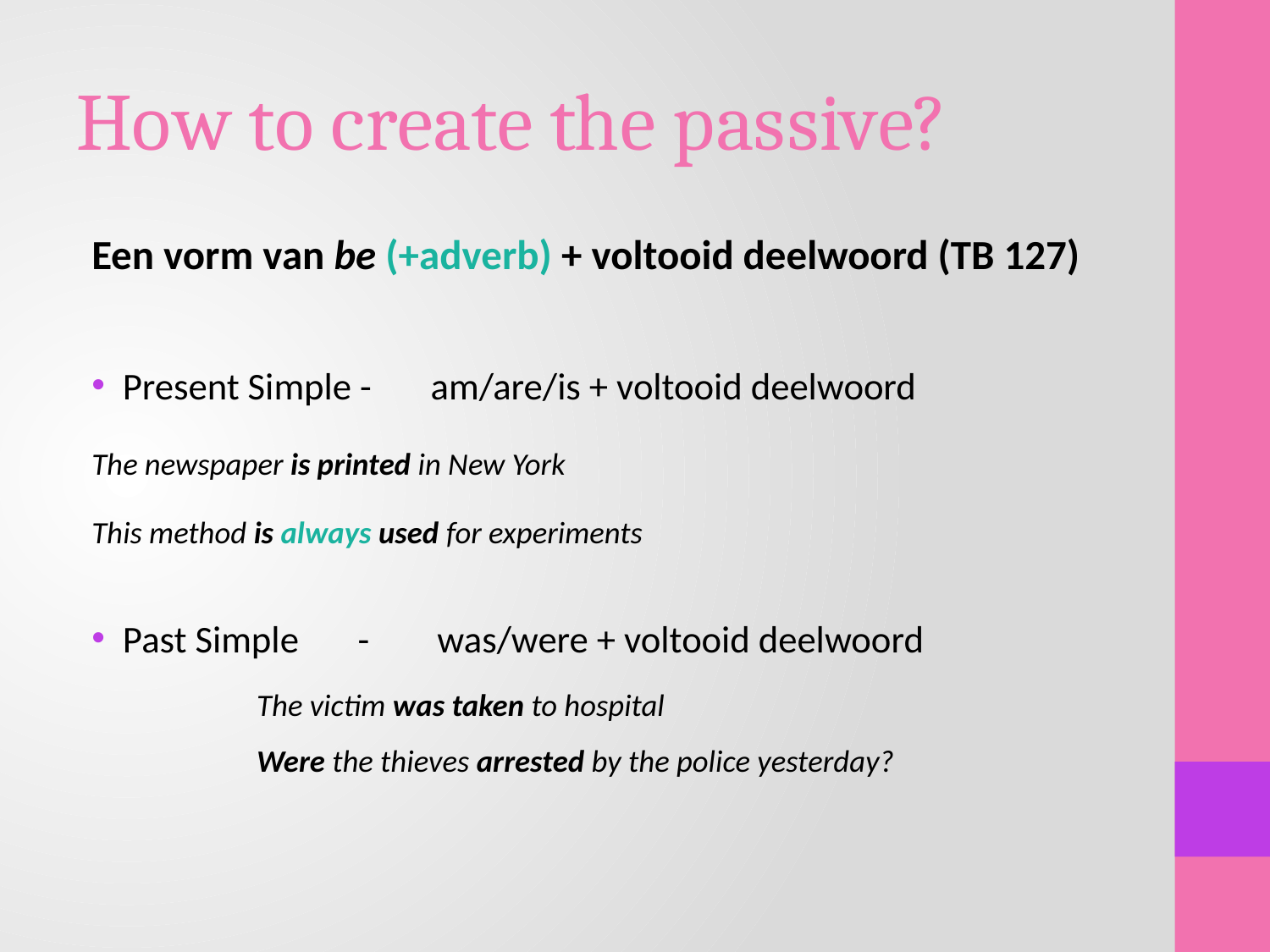

# How to create the passive?
Een vorm van be (+adverb) + voltooid deelwoord (TB 127)

Present Simple -       am/are/is + voltooid deelwoord
			The newspaper is printed in New York
			This method is always used for experiments
Past Simple       -        was/were + voltooid deelwoord
		The victim was taken to hospital
		Were the thieves arrested by the police yesterday?